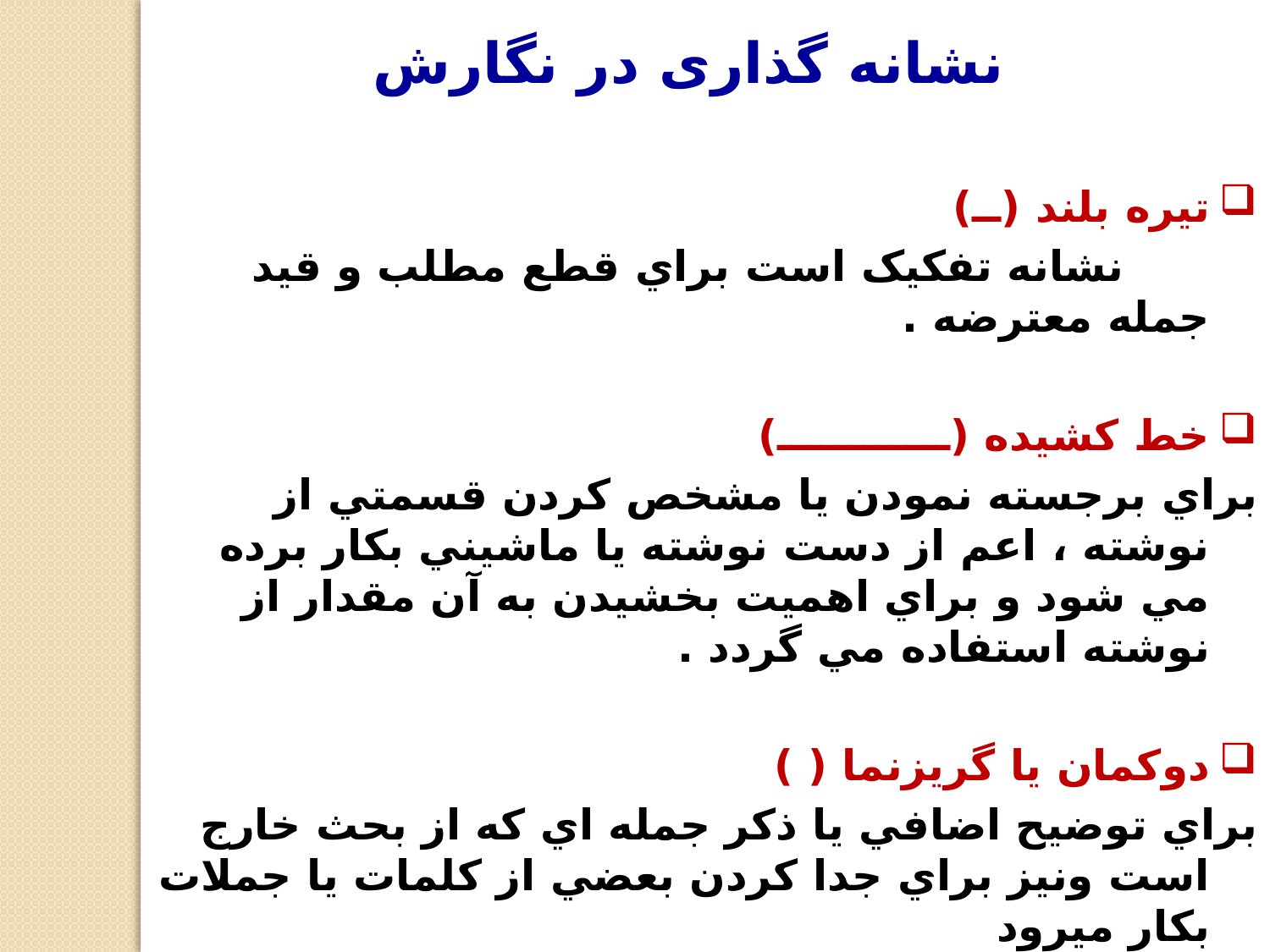

نشانه گذاری در نگارش
تيره بلند (ــ)
         نشانه تفکيک است براي قطع مطلب و قيد جمله معترضه .

خط کشيده (ــــــــــــ)
براي برجسته نمودن يا مشخص کردن قسمتي از نوشته ، اعم از دست نوشته يا ماشيني بکار برده مي شود و براي اهميت بخشيدن به آن مقدار از نوشته استفاده مي گردد .

دوکمان يا گريزنما ( )
براي توضيح اضافي يا ذکر جمله اي که از بحث خارج است ونيز براي جدا کردن بعضي از کلمات يا جملات بکار ميرود